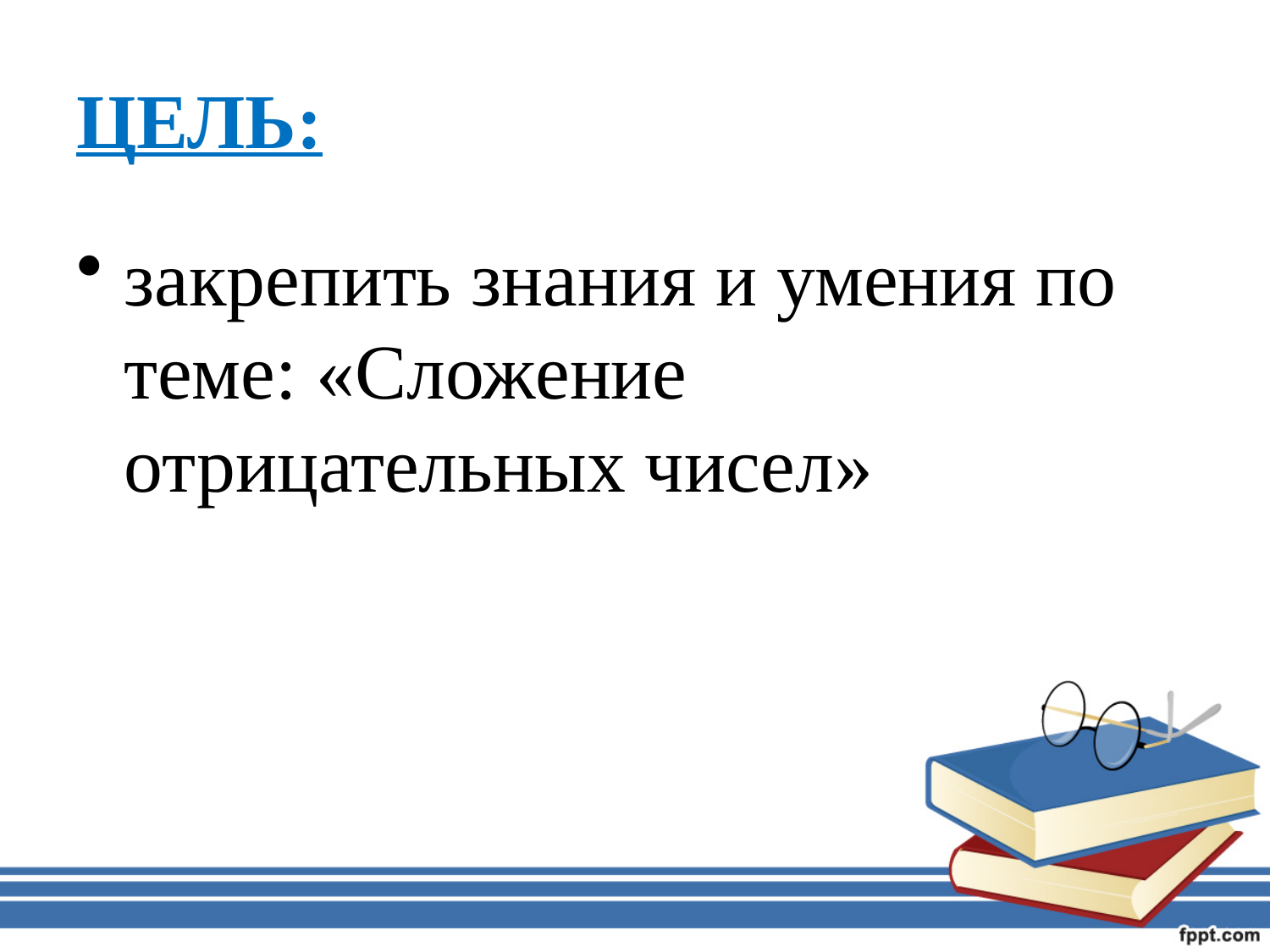

# ЦЕЛЬ:
закрепить знания и умения по теме: «Сложение отрицательных чисел»